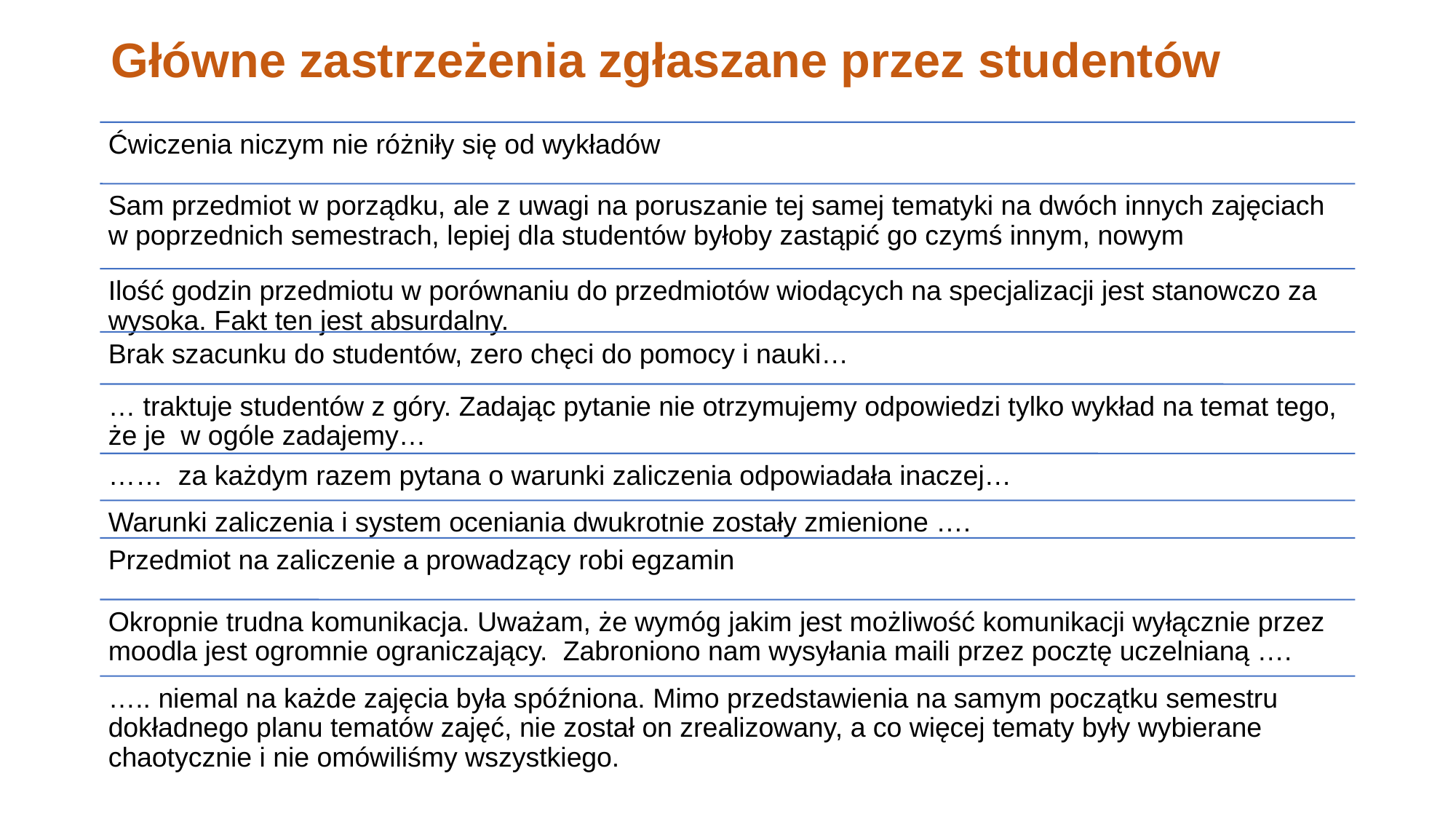

# Główne zastrzeżenia zgłaszane przez studentów
Ćwiczenia niczym nie różniły się od wykładów
Sam przedmiot w porządku, ale z uwagi na poruszanie tej samej tematyki na dwóch innych zajęciach w poprzednich semestrach, lepiej dla studentów byłoby zastąpić go czymś innym, nowym
Ilość godzin przedmiotu w porównaniu do przedmiotów wiodących na specjalizacji jest stanowczo za wysoka. Fakt ten jest absurdalny.
Brak szacunku do studentów, zero chęci do pomocy i nauki…
… traktuje studentów z góry. Zadając pytanie nie otrzymujemy odpowiedzi tylko wykład na temat tego, że je  w ogóle zadajemy…
……  za każdym razem pytana o warunki zaliczenia odpowiadała inaczej…
Warunki zaliczenia i system oceniania dwukrotnie zostały zmienione ….
Przedmiot na zaliczenie a prowadzący robi egzamin
Okropnie trudna komunikacja. Uważam, że wymóg jakim jest możliwość komunikacji wyłącznie przez moodla jest ogromnie ograniczający.  Zabroniono nam wysyłania maili przez pocztę uczelnianą ….
….. niemal na każde zajęcia była spóźniona. Mimo przedstawienia na samym początku semestru dokładnego planu tematów zajęć, nie został on zrealizowany, a co więcej tematy były wybierane chaotycznie i nie omówiliśmy wszystkiego.